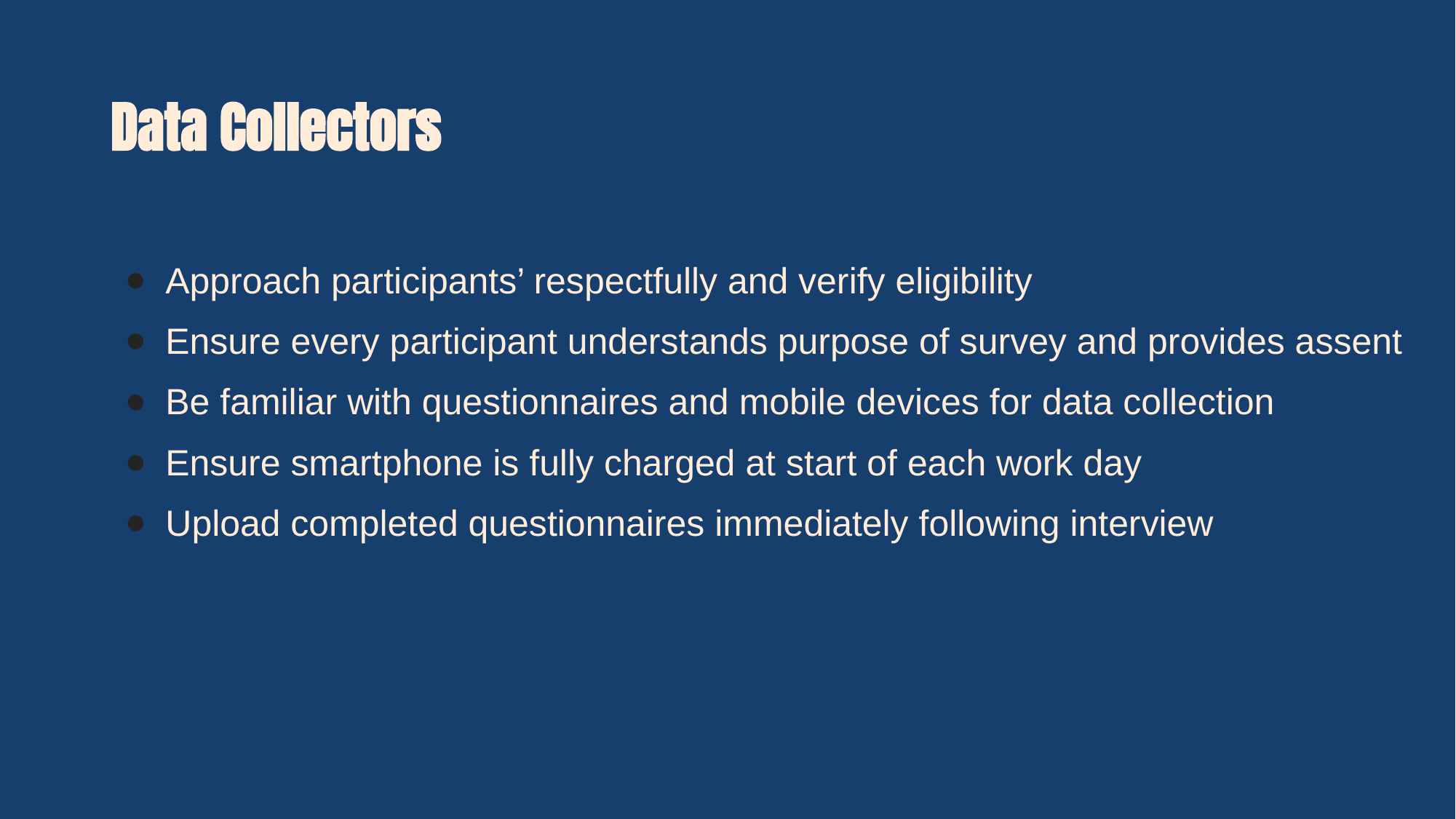

# Data Collectors
Approach participants’ respectfully and verify eligibility
Ensure every participant understands purpose of survey and provides assent
Be familiar with questionnaires and mobile devices for data collection
Ensure smartphone is fully charged at start of each work day
Upload completed questionnaires immediately following interview